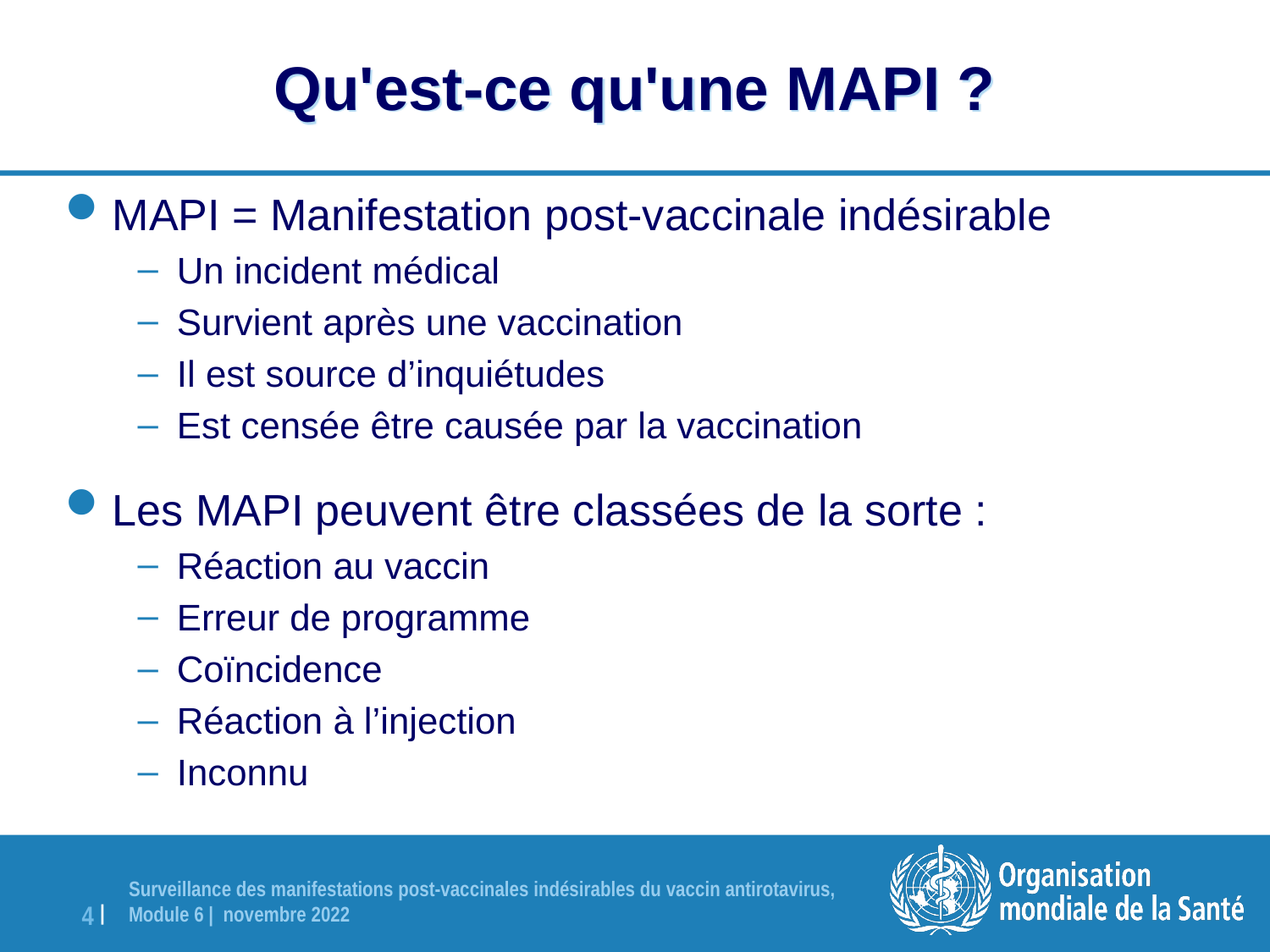

Qu'est-ce qu'une MAPI ?
MAPI = Manifestation post-vaccinale indésirable
Un incident médical
Survient après une vaccination
Il est source d’inquiétudes
Est censée être causée par la vaccination
Les MAPI peuvent être classées de la sorte :
Réaction au vaccin
Erreur de programme
Coïncidence
Réaction à l’injection
Inconnu